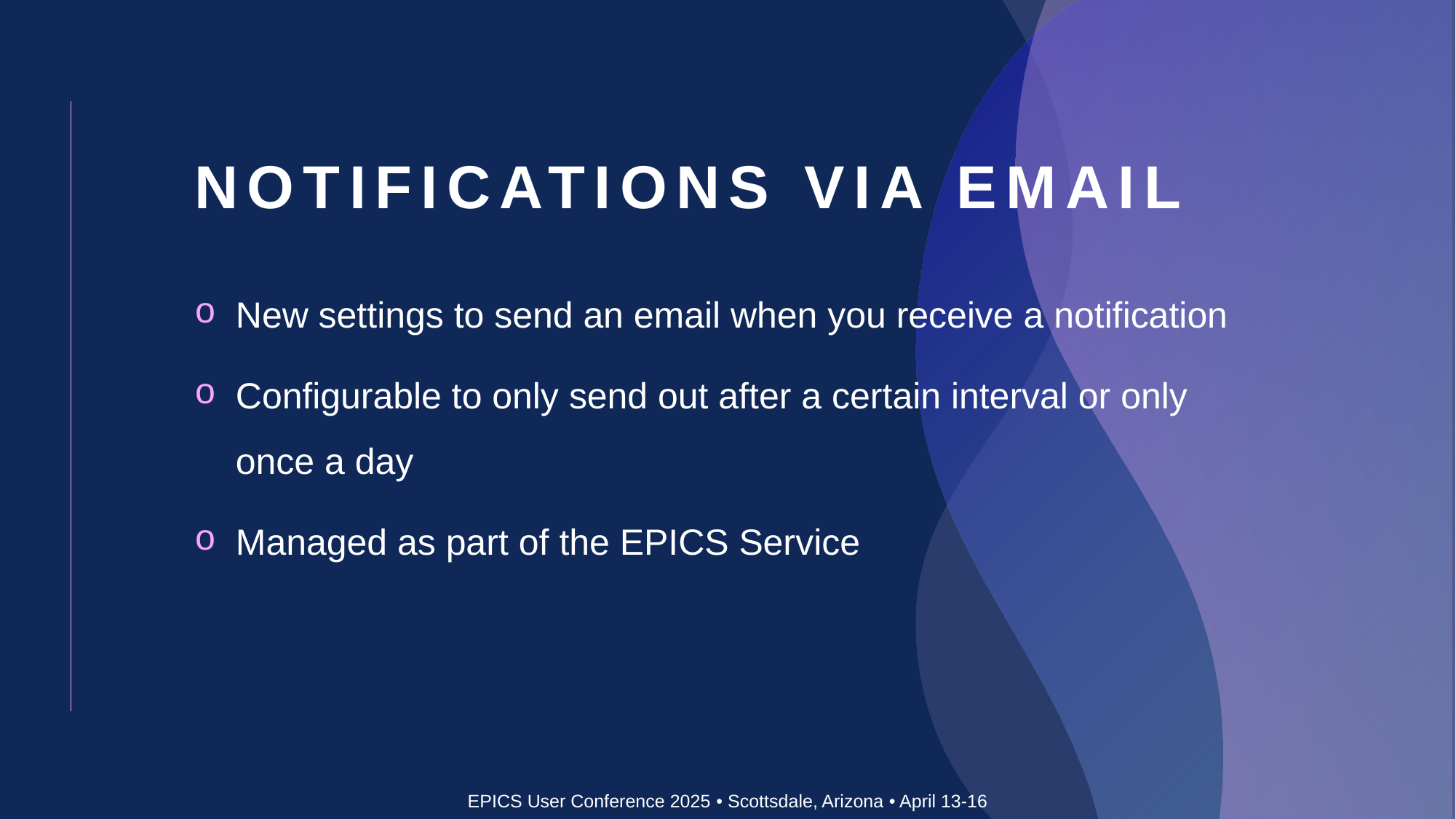

# Notifications Via Email
New settings to send an email when you receive a notification
Configurable to only send out after a certain interval or only once a day
Managed as part of the EPICS Service